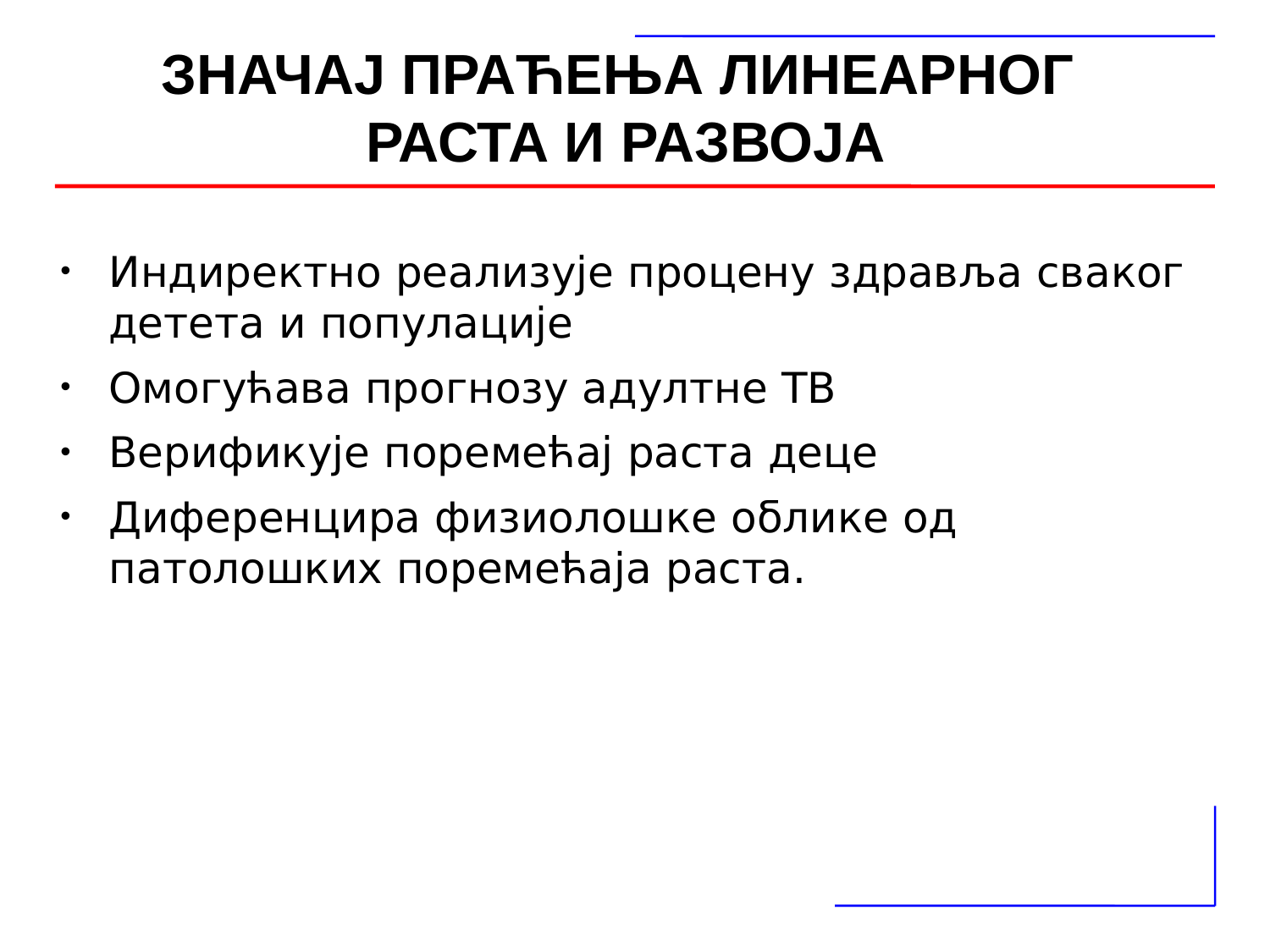

# ЗНАЧАЈ ПРАЋЕЊА ЛИНЕАРНОГ РАСТА И РАЗВОЈА
Индиректно реализује процену здравља сваког детета и популације
Омогућава прогнозу адултне ТВ
Верификује поремећај раста деце
Диференцира физиолошке облике од патолошких поремећаја раста.